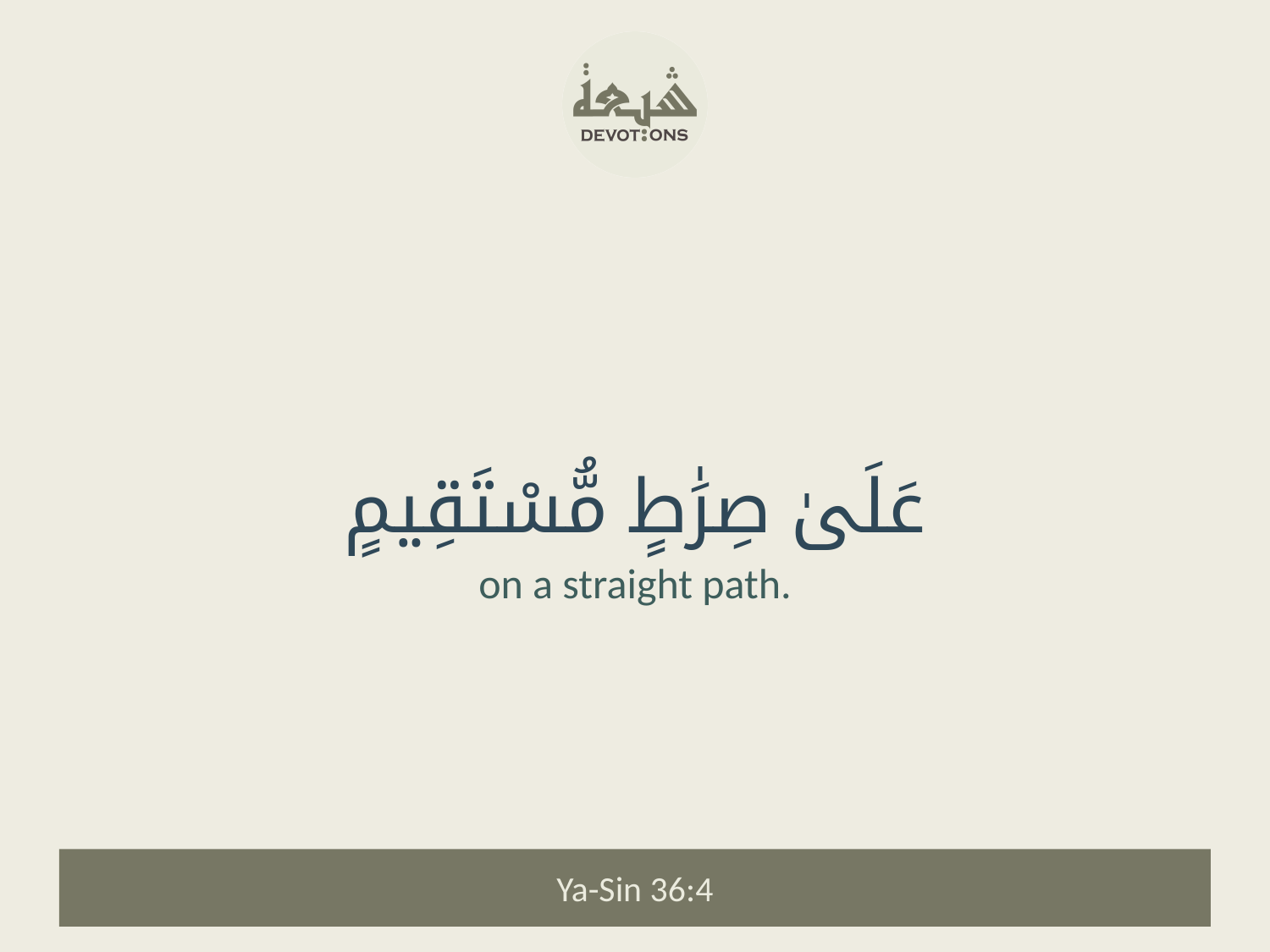

عَلَىٰ صِرَٰطٍ مُّسْتَقِيمٍ
on a straight path.
Ya-Sin 36:4